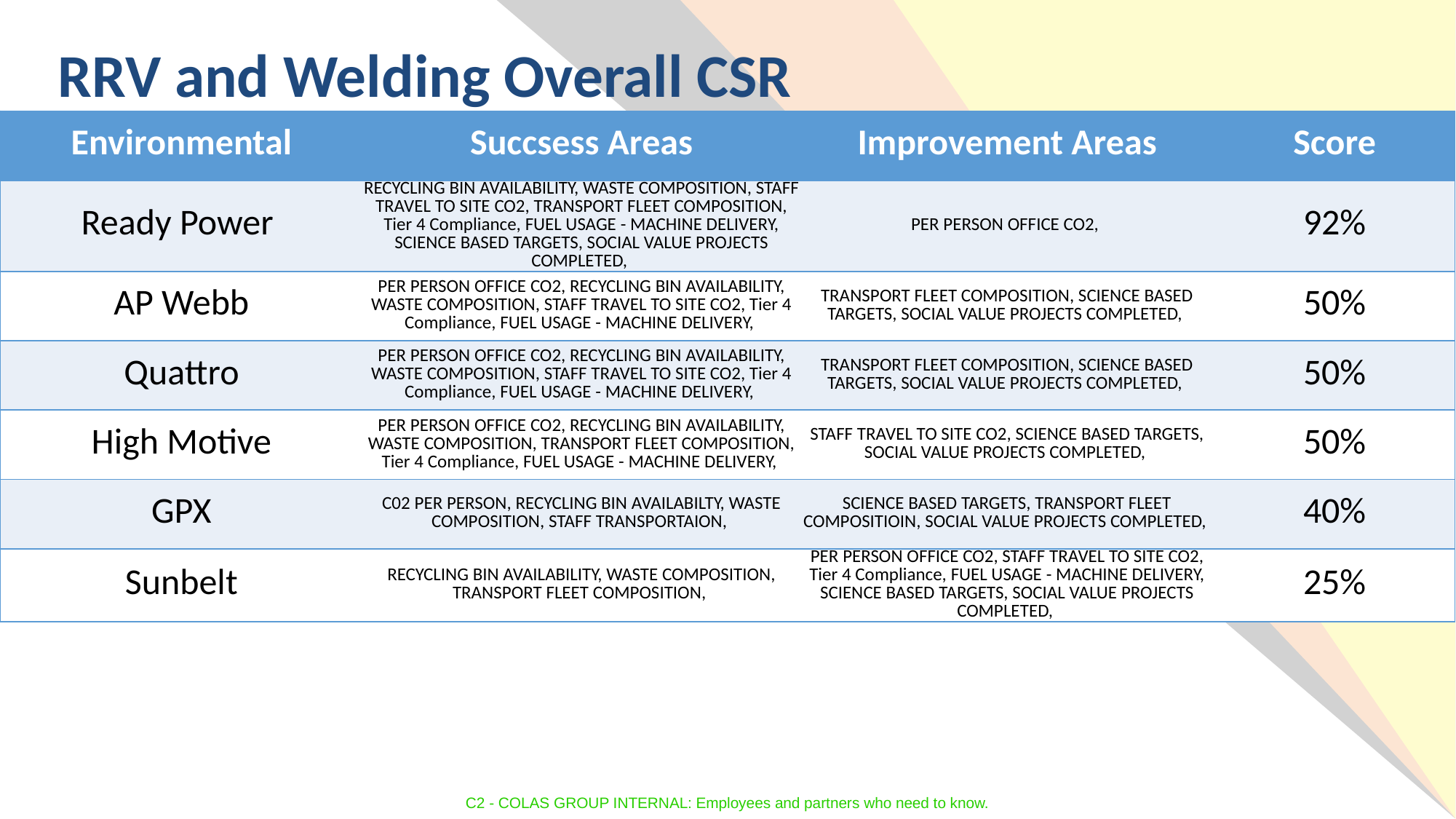

RRV and Welding Overall CSR
| Environmental | Succsess Areas | Improvement Areas | Score |
| --- | --- | --- | --- |
| Ready Power | RECYCLING BIN AVAILABILITY, WASTE COMPOSITION, STAFF TRAVEL TO SITE CO2, TRANSPORT FLEET COMPOSITION, Tier 4 Compliance, FUEL USAGE - MACHINE DELIVERY, SCIENCE BASED TARGETS, SOCIAL VALUE PROJECTS COMPLETED, | PER PERSON OFFICE CO2, | 92% |
| AP Webb | PER PERSON OFFICE CO2, RECYCLING BIN AVAILABILITY, WASTE COMPOSITION, STAFF TRAVEL TO SITE CO2, Tier 4 Compliance, FUEL USAGE - MACHINE DELIVERY, | TRANSPORT FLEET COMPOSITION, SCIENCE BASED TARGETS, SOCIAL VALUE PROJECTS COMPLETED, | 50% |
| Quattro | PER PERSON OFFICE CO2, RECYCLING BIN AVAILABILITY, WASTE COMPOSITION, STAFF TRAVEL TO SITE CO2, Tier 4 Compliance, FUEL USAGE - MACHINE DELIVERY, | TRANSPORT FLEET COMPOSITION, SCIENCE BASED TARGETS, SOCIAL VALUE PROJECTS COMPLETED, | 50% |
| High Motive | PER PERSON OFFICE CO2, RECYCLING BIN AVAILABILITY, WASTE COMPOSITION, TRANSPORT FLEET COMPOSITION, Tier 4 Compliance, FUEL USAGE - MACHINE DELIVERY, | STAFF TRAVEL TO SITE CO2, SCIENCE BASED TARGETS, SOCIAL VALUE PROJECTS COMPLETED, | 50% |
| GPX | C02 PER PERSON, RECYCLING BIN AVAILABILTY, WASTE COMPOSITION, STAFF TRANSPORTAION, | SCIENCE BASED TARGETS, TRANSPORT FLEET COMPOSITIOIN, SOCIAL VALUE PROJECTS COMPLETED, | 40% |
| Sunbelt | RECYCLING BIN AVAILABILITY, WASTE COMPOSITION, TRANSPORT FLEET COMPOSITION, | PER PERSON OFFICE CO2, STAFF TRAVEL TO SITE CO2, Tier 4 Compliance, FUEL USAGE - MACHINE DELIVERY, SCIENCE BASED TARGETS, SOCIAL VALUE PROJECTS COMPLETED, | 25% |